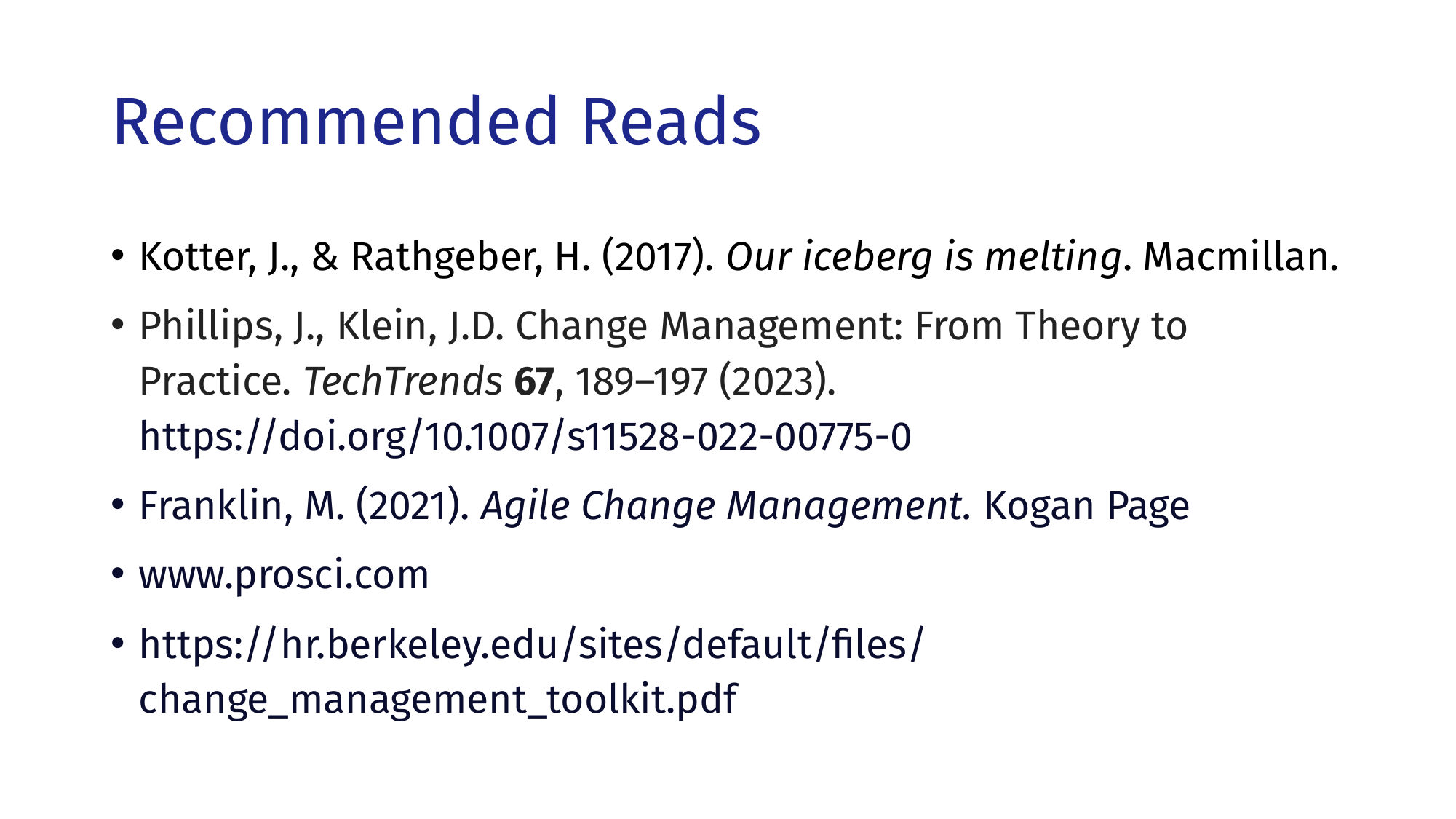

# Recommended Reads
Kotter, J., & Rathgeber, H. (2017). Our iceberg is melting. Macmillan.
Phillips, J., Klein, J.D. Change Management: From Theory to Practice. TechTrends 67, 189–197 (2023). https://doi.org/10.1007/s11528-022-00775-0
Franklin, M. (2021). Agile Change Management. Kogan Page
www.prosci.com
https://hr.berkeley.edu/sites/default/files/change_management_toolkit.pdf